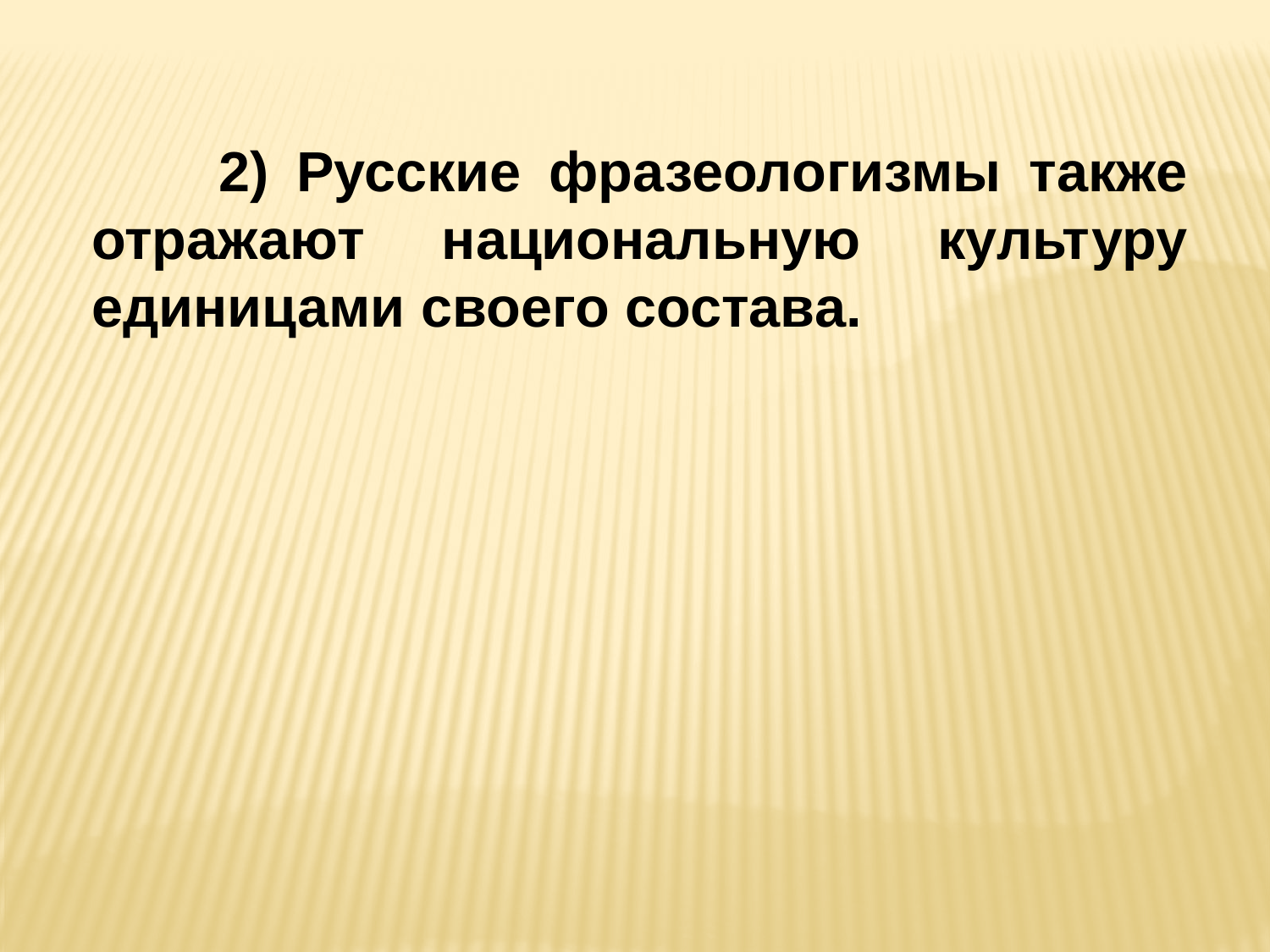

2) Русские фразеологизмы также отражают национальную культуру единицами своего состава.